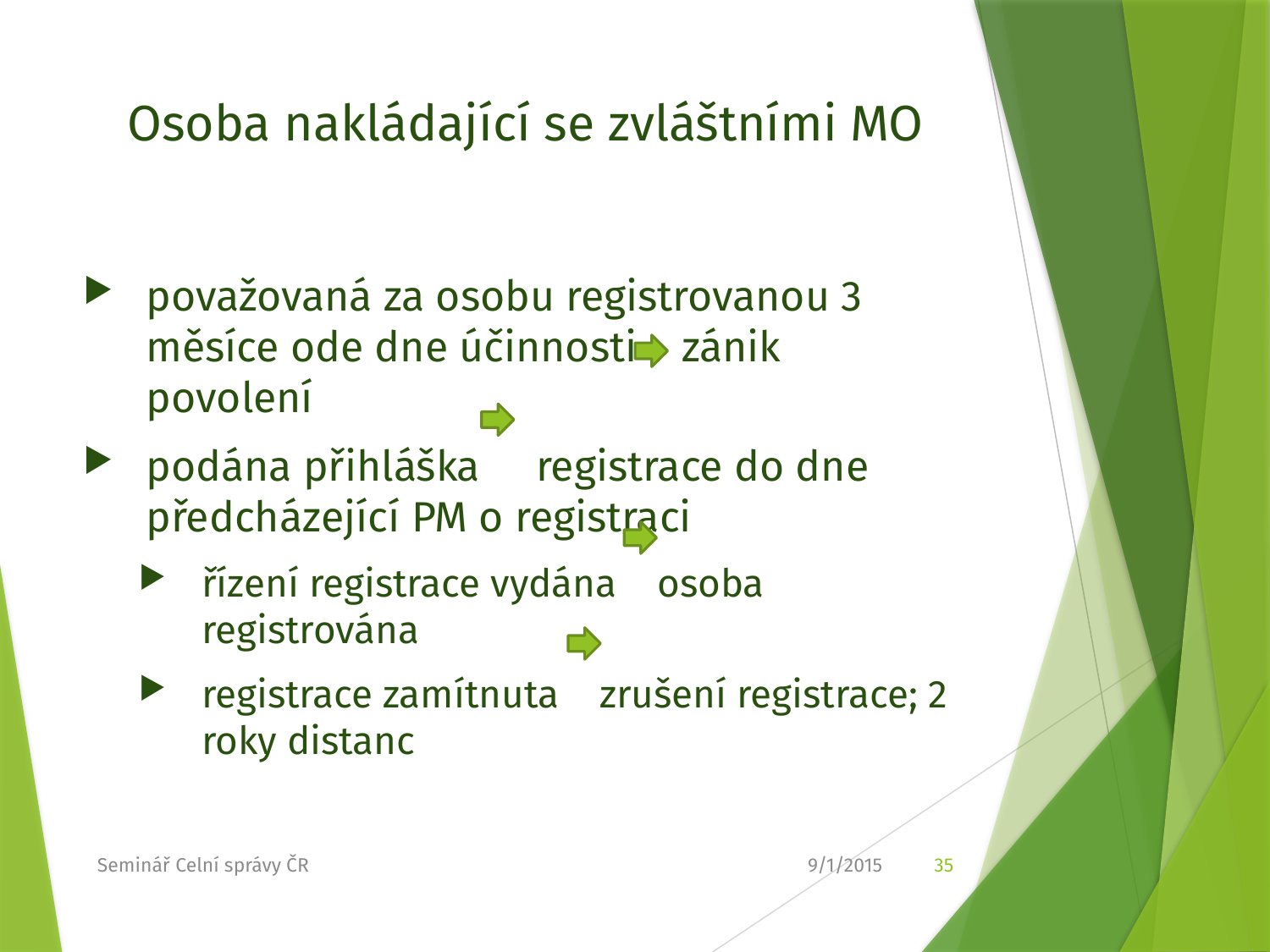

# Osoba nakládající se zvláštními MO
považovaná za osobu registrovanou 3 měsíce ode dne účinnosti    zánik povolení
podána přihláška     registrace do dne předcházející PM o registraci
řízení registrace vydána    osoba registrována
registrace zamítnuta    zrušení registrace; 2 roky distanc

9/1/2015
Seminář Celní správy ČR
35